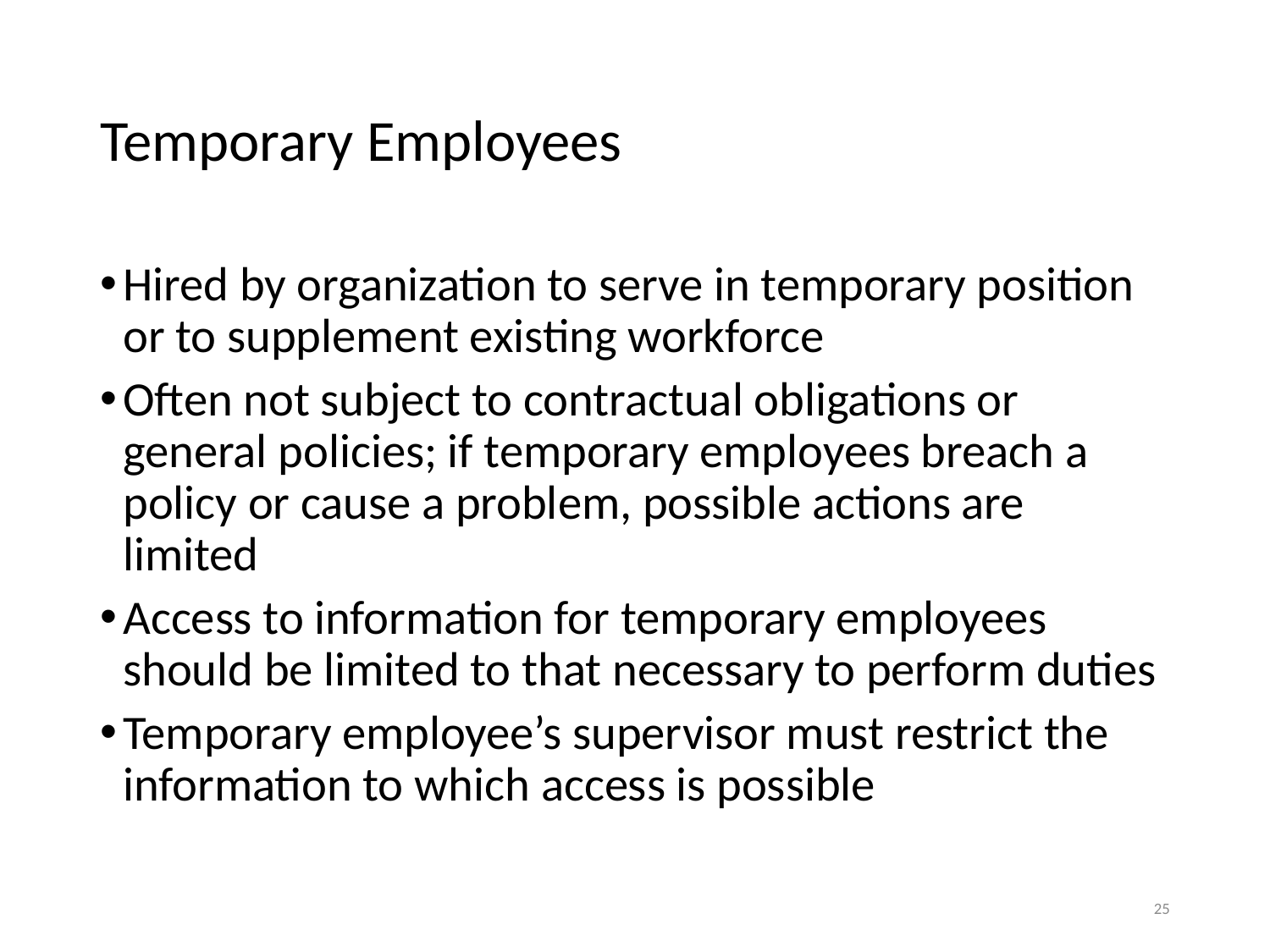

# Temporary Employees
Hired by organization to serve in temporary position or to supplement existing workforce
Often not subject to contractual obligations or general policies; if temporary employees breach a policy or cause a problem, possible actions are limited
Access to information for temporary employees should be limited to that necessary to perform duties
Temporary employee’s supervisor must restrict the information to which access is possible
25